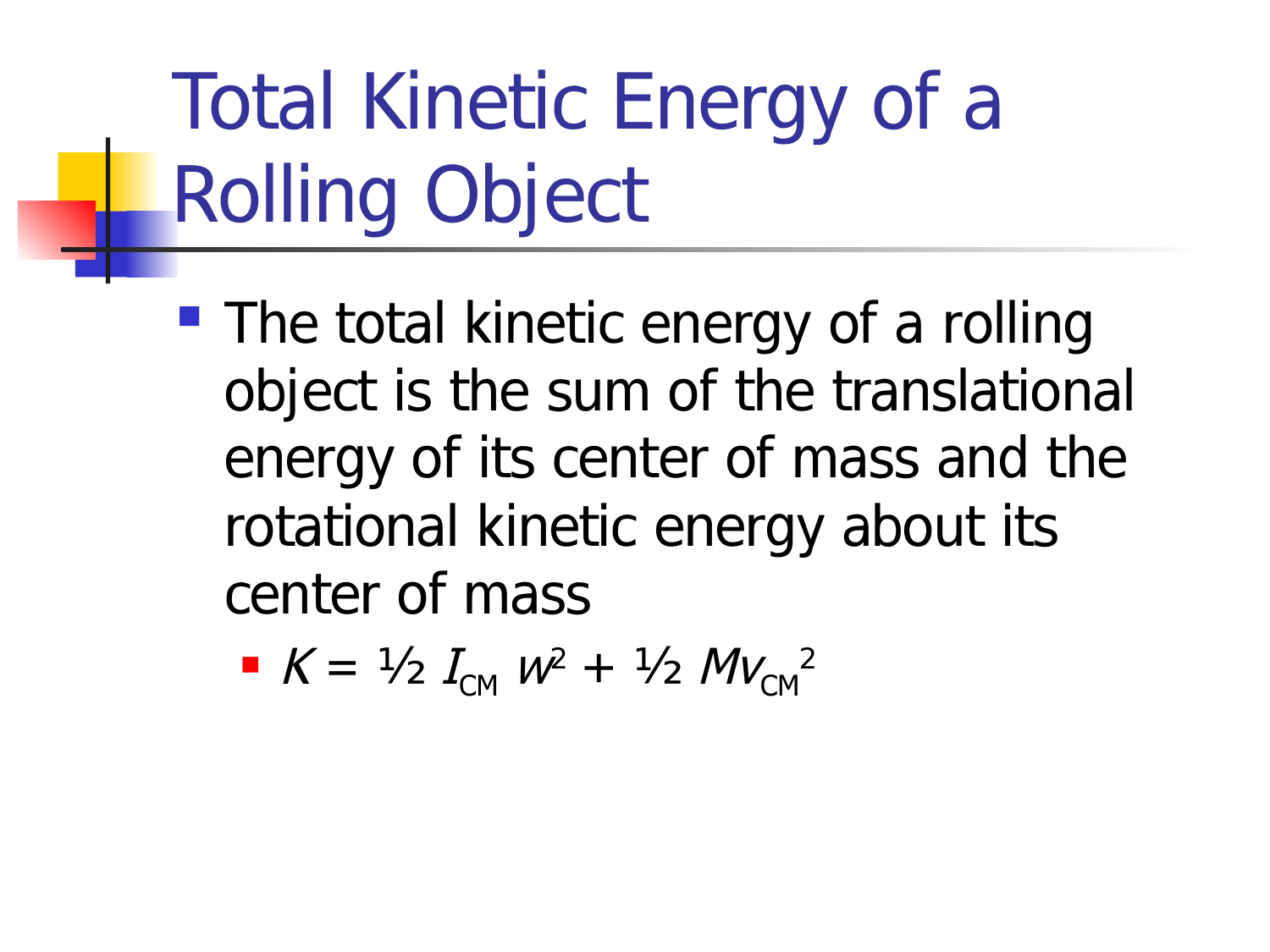

# Total Kinetic Energy of a Rolling Object
The total kinetic energy of a rolling object is the sum of the translational energy of its center of mass and the rotational kinetic energy about its center of mass
K = ½ ICM w2 + ½ MvCM2